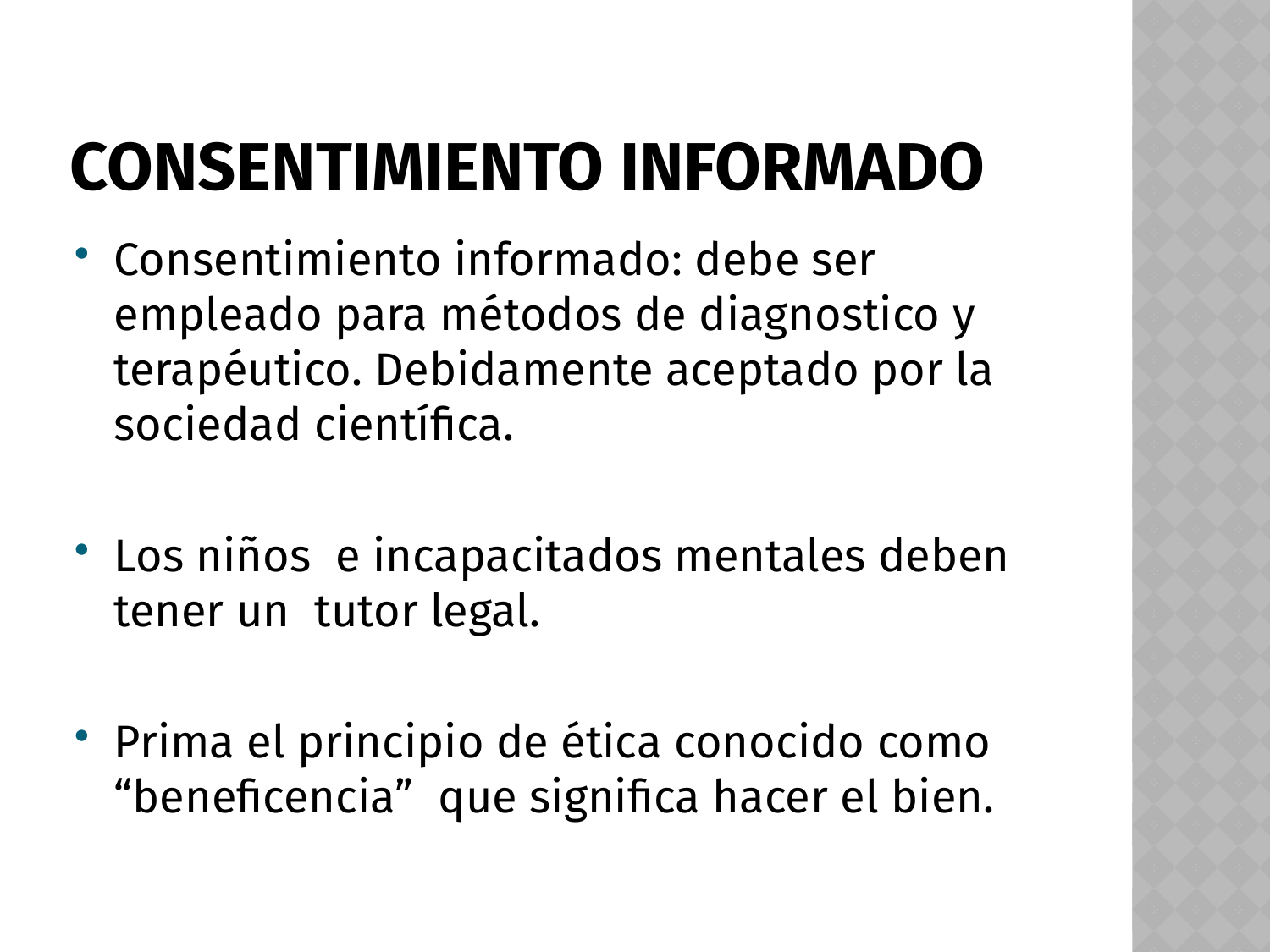

# Consentimiento informado
Consentimiento informado: debe ser empleado para métodos de diagnostico y terapéutico. Debidamente aceptado por la sociedad científica.

Los niños  e incapacitados mentales deben tener un  tutor legal.

Prima el principio de ética conocido como  “beneficencia”  que significa hacer el bien.